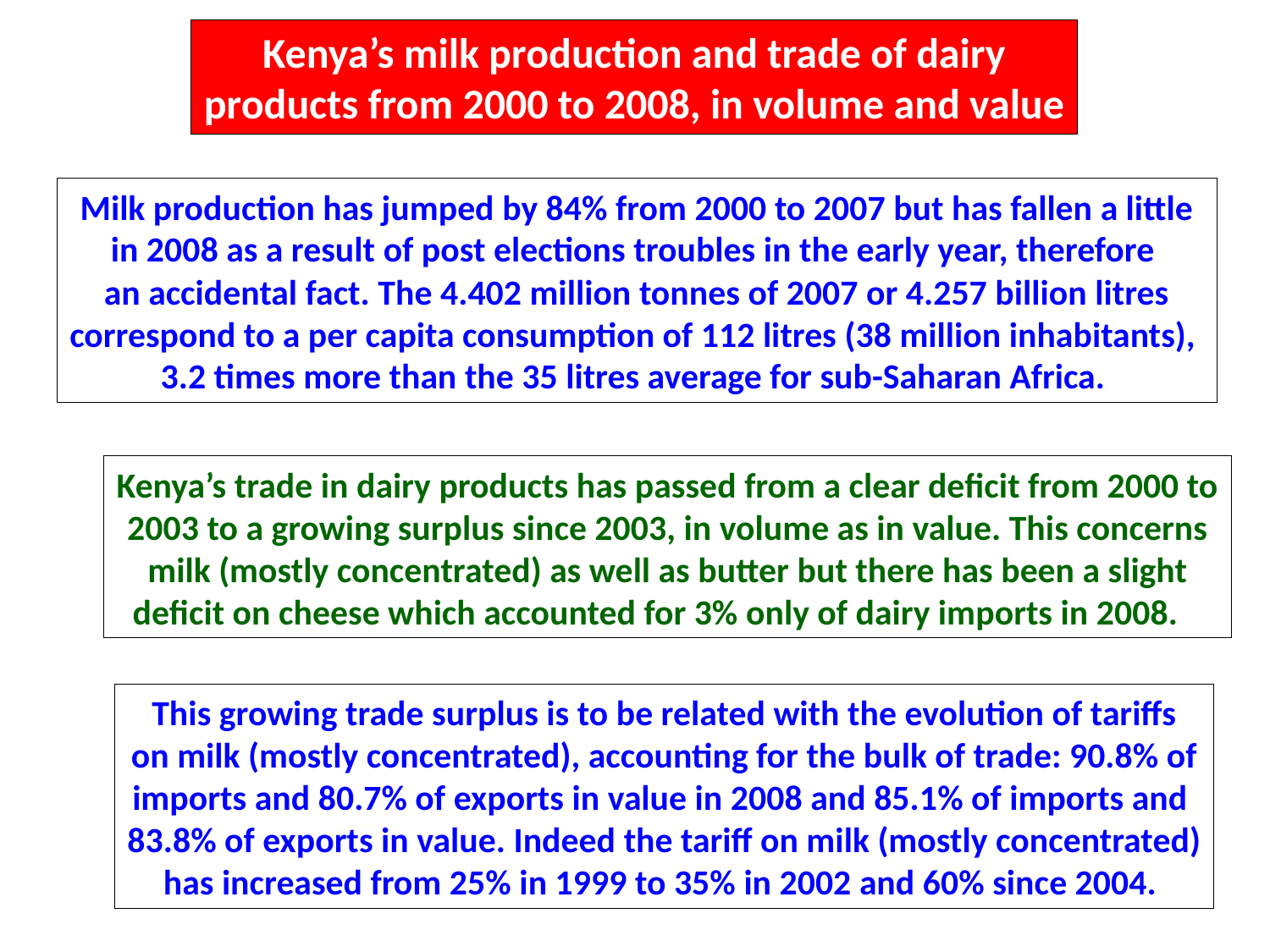

Kenya’s milk production and trade of dairy
products from 2000 to 2008, in volume and value
Milk production has jumped by 84% from 2000 to 2007 but has fallen a little
in 2008 as a result of post elections troubles in the early year, therefore
an accidental fact. The 4.402 million tonnes of 2007 or 4.257 billion litres
correspond to a per capita consumption of 112 litres (38 million inhabitants),
3.2 times more than the 35 litres average for sub-Saharan Africa.
Kenya’s trade in dairy products has passed from a clear deficit from 2000 to
2003 to a growing surplus since 2003, in volume as in value. This concerns
milk (mostly concentrated) as well as butter but there has been a slight
deficit on cheese which accounted for 3% only of dairy imports in 2008.
This growing trade surplus is to be related with the evolution of tariffs
on milk (mostly concentrated), accounting for the bulk of trade: 90.8% of
imports and 80.7% of exports in value in 2008 and 85.1% of imports and
83.8% of exports in value. Indeed the tariff on milk (mostly concentrated)
has increased from 25% in 1999 to 35% in 2002 and 60% since 2004.